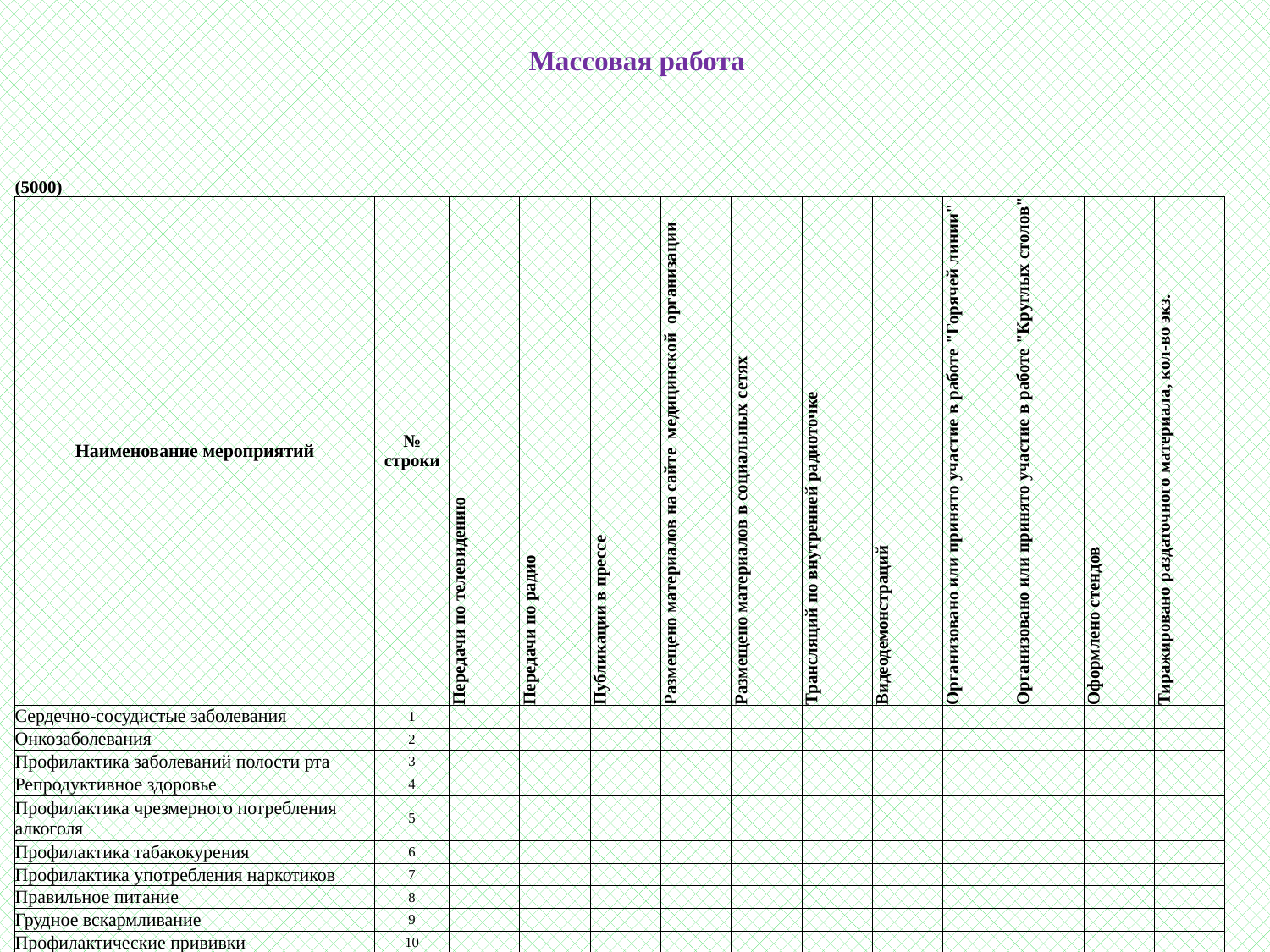

Массовая работа

|  |  |  |  |  |  |  |  |  |  |  |  |  |
| --- | --- | --- | --- | --- | --- | --- | --- | --- | --- | --- | --- | --- |
| (5000) |  |  |  |  |  |  |  |  |  |  |  |  |
| Наименование мероприятий | № строки | Передачи по телевидению | Передачи по радио | Публикации в прессе | Размещено материалов на сайте медицинской организации | Размещено материалов в социальных сетях | Трансляций по внутренней радиоточке | Видеодемонстраций | Организовано или принято участие в работе "Горячей линии" | Организовано или принято участие в работе "Круглых столов" | Оформлено стендов | Тиражировано раздаточного материала, кол-во экз. |
| Сердечно-сосудистые заболевания | 1 |  |  |  |  |  |  |  |  |  |  |  |
| Онкозаболевания | 2 |  |  |  |  |  |  |  |  |  |  |  |
| Профилактика заболеваний полости рта | 3 |  |  |  |  |  |  |  |  |  |  |  |
| Репродуктивное здоровье | 4 |  |  |  |  |  |  |  |  |  |  |  |
| Профилактика чрезмерного потребления алкоголя | 5 |  |  |  |  |  |  |  |  |  |  |  |
| Профилактика табакокурения | 6 |  |  |  |  |  |  |  |  |  |  |  |
| Профилактика употребления наркотиков | 7 |  |  |  |  |  |  |  |  |  |  |  |
| Правильное питание | 8 |  |  |  |  |  |  |  |  |  |  |  |
| Грудное вскармливание | 9 |  |  |  |  |  |  |  |  |  |  |  |
| Профилактические прививки | 10 |  |  |  |  |  |  |  |  |  |  |  |
| Профилактика гиподинамии | 11 |  |  |  |  |  |  |  |  |  |  |  |
| Профилактика инфекционных заболеваний (грипп, клещевой энцефалит, ОКИ, туберкулез, ВИЧ, ИППП и т.д.) | 12 |  |  |  |  |  |  |  |  |  |  |  |
| Профилактика эндокринных заболеваний (СД, щитовидная железа) | 13 |  |  |  |  |  |  |  |  |  |  |  |
| Прочие темы (личная гигиена, травматизм, солнечные ожоги, обморожения и т.д.) | 14 |  |  |  |  |  |  |  |  |  |  |  |
| ВСЕГО | 15 | 0 | 0 | 0 | 0 | 0 | 0 | 0 | 0 | 0 | 0 | 0 |